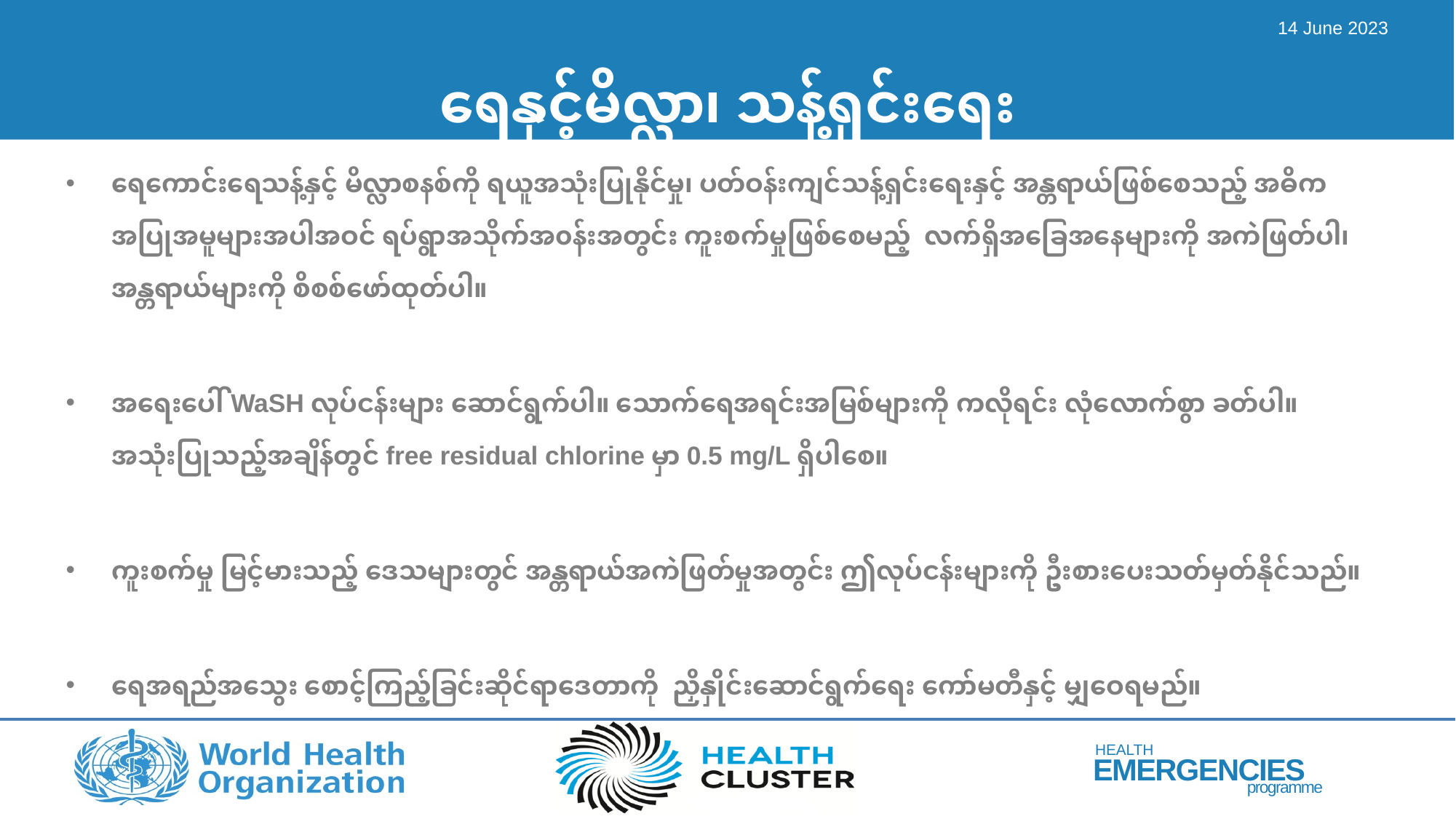

14 June 2023
# ရေနှင့်မိလ္လာ၊ သန့်ရှင်းရေး
ရေကောင်းရေသန့်နှင့် မိလ္လာစနစ်ကို ရယူအသုံးပြုနိုင်မှု၊ ပတ်ဝန်းကျင်သန့်ရှင်းရေးနှင့် အန္တရာယ်ဖြစ်စေသည့် အဓိကအပြုအမူများအပါအဝင် ရပ်ရွာအသိုက်အ၀န်းအတွင်း ကူးစက်မှုဖြစ်စေမည့်  လက်ရှိအခြေအနေများကို အကဲဖြတ်ပါ၊ အန္တရာယ်များကို စိစစ်ဖော်ထုတ်ပါ။

အရေးပေါ် WaSH လုပ်ငန်းများ ဆောင်ရွက်ပါ။ သောက်ရေအရင်းအမြစ်များကို ကလိုရင်း လုံလောက်စွာ ခတ်ပါ။ အသုံးပြုသည့်အချိန်တွင် free residual chlorine မှာ 0.5 mg/L ရှိပါစေ။

ကူးစက်မှု မြင့်မားသည့် ဒေသများတွင် အန္တရာယ်အကဲဖြတ်မှုအတွင်း ဤလုပ်ငန်းများကို ဦးစားပေးသတ်မှတ်နိုင်သည်။

ရေအရည်အသွေး စောင့်ကြည့်ခြင်းဆိုင်ရာဒေတာကို  ညှိနှိုင်းဆောင်ရွက်ရေး ကော်မတီနှင့် မျှဝေရမည်။